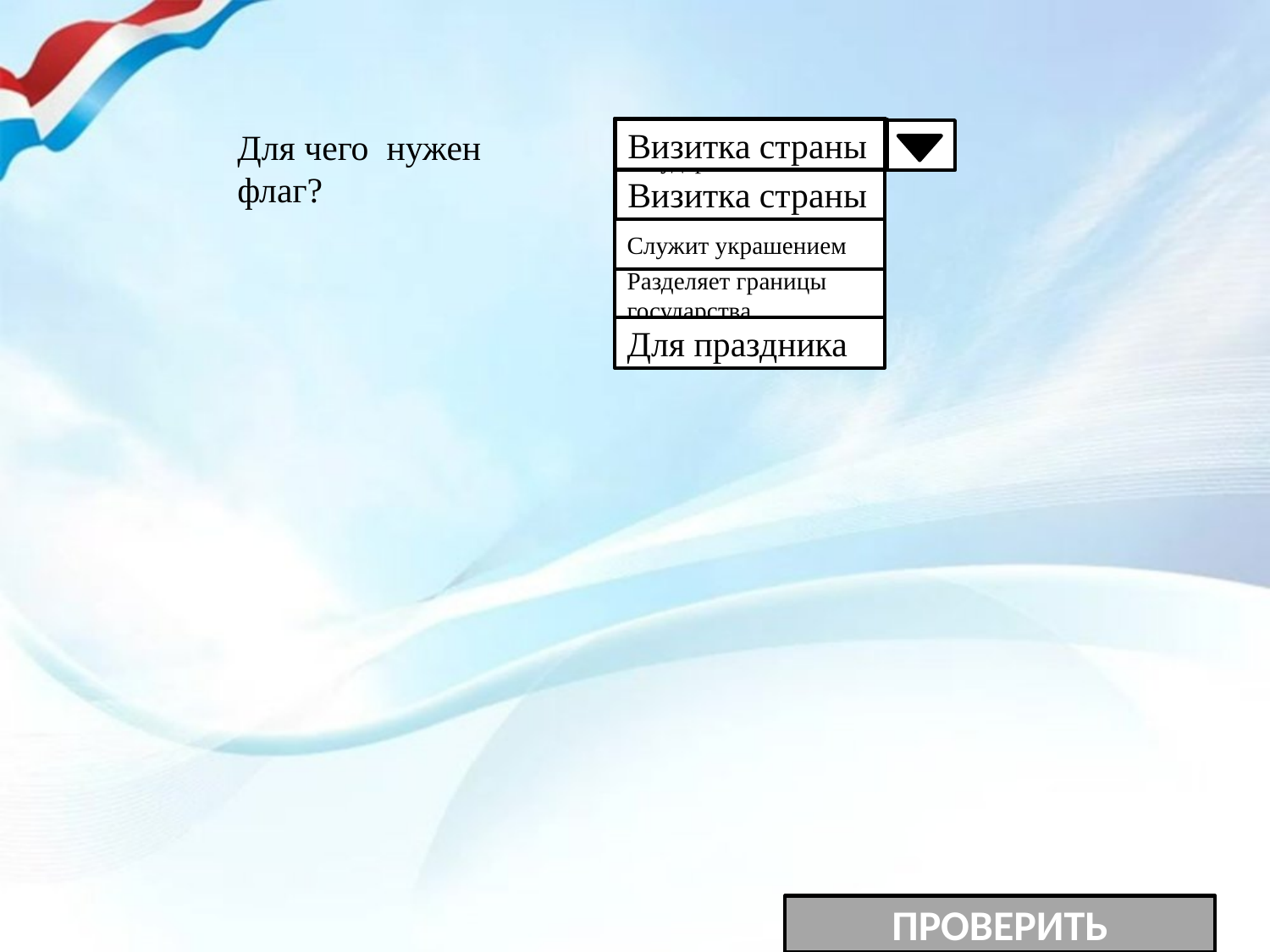

Для чего  нужен флаг?
Служит украшением
Разделяет границы государства
Для праздника

Визитка страны

Визитка страны
Служит украшением
Разделяет границы государства
Для праздника
ПРОВЕРИТЬ